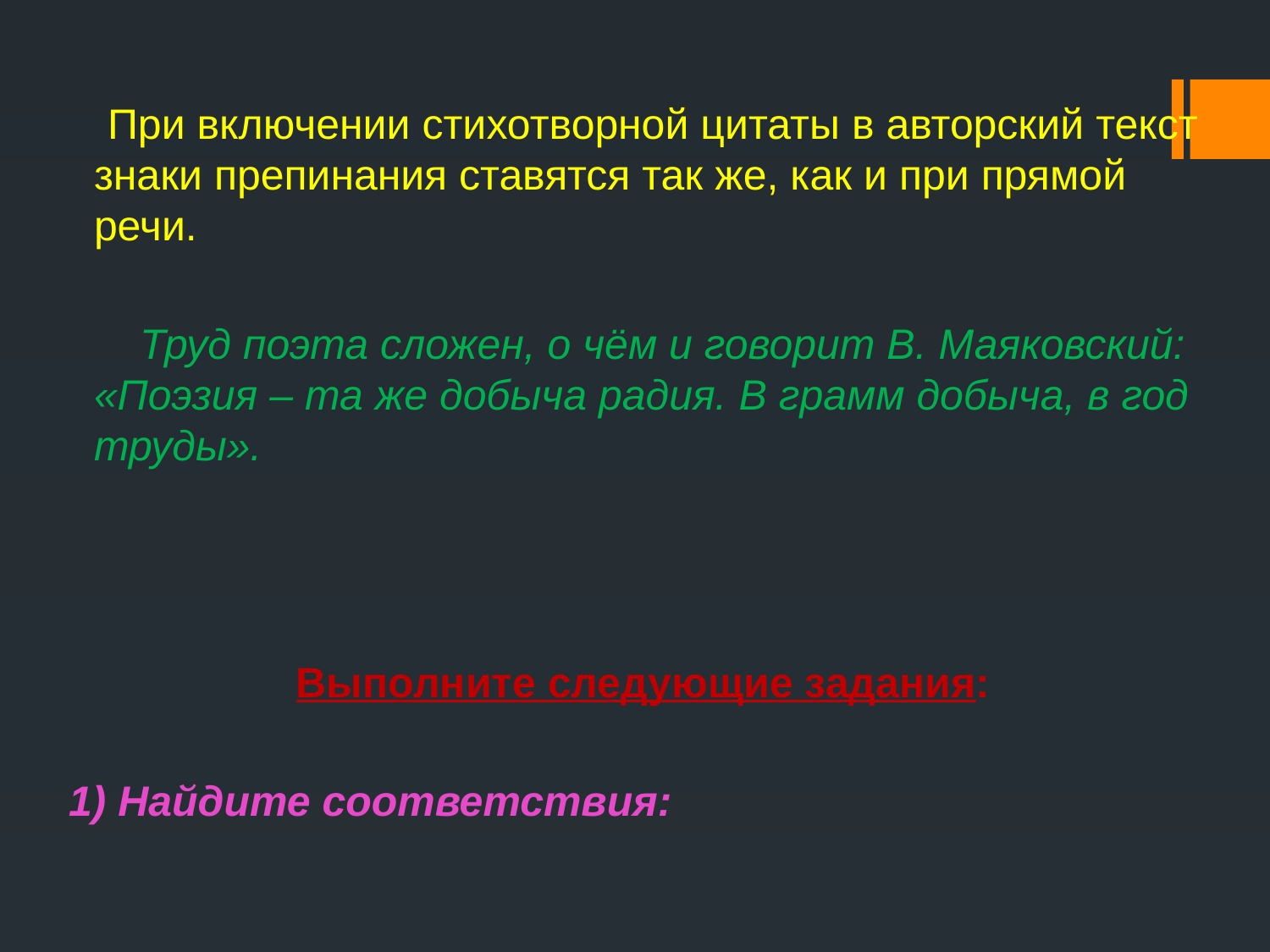

При включении стихотворной цитаты в авторский текст знаки препинания ставятся так же, как и при прямой речи.

      Труд поэта сложен, о чём и говорит В. Маяковский: «Поэзия – та же добыча радия. В грамм добыча, в год труды».

Выполните следующие задания:

1) Найдите соответствия: